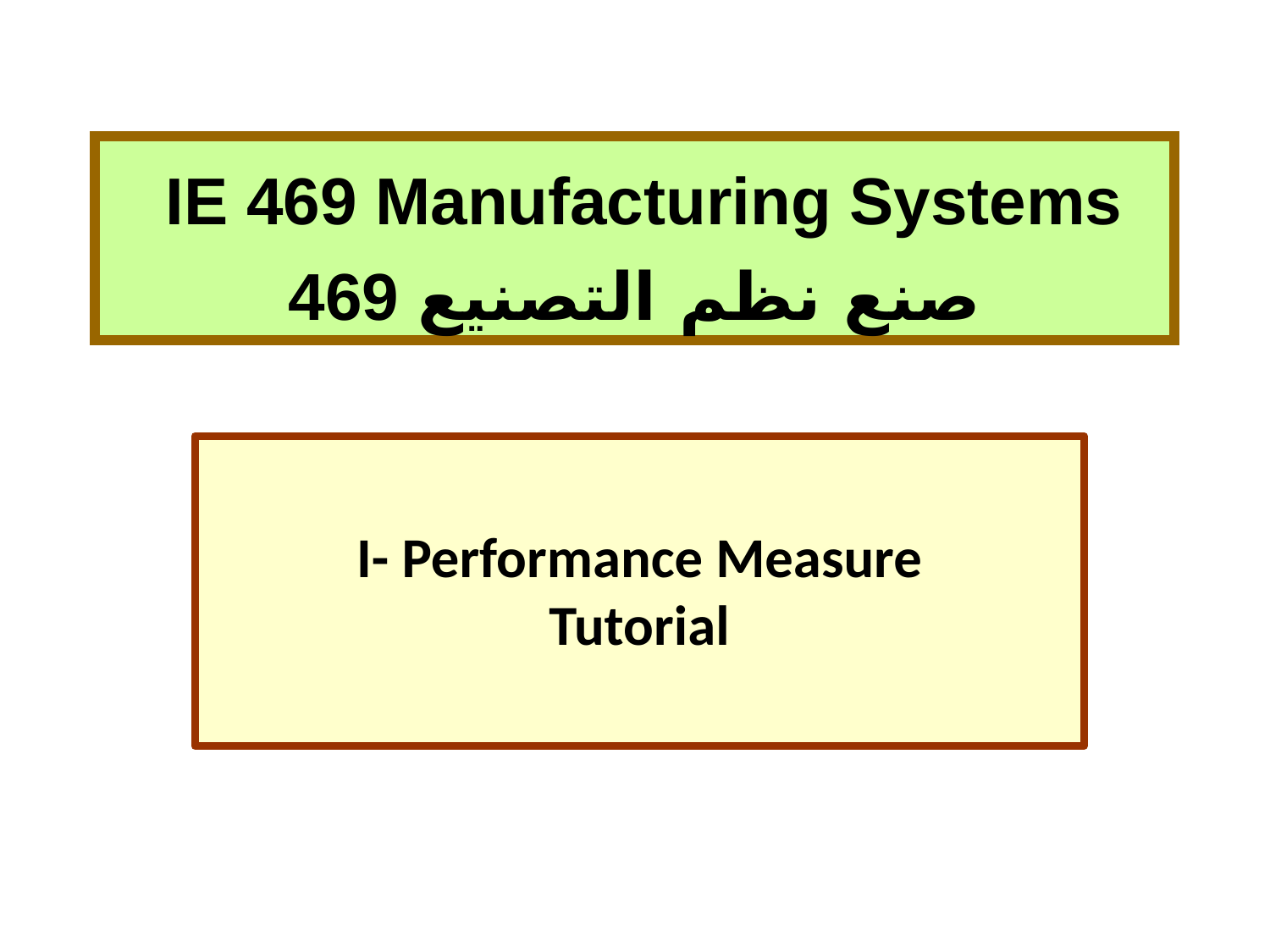

# IE 469 Manufacturing Systems
469 صنع نظم التصنيع

I- Performance Measure
Tutorial